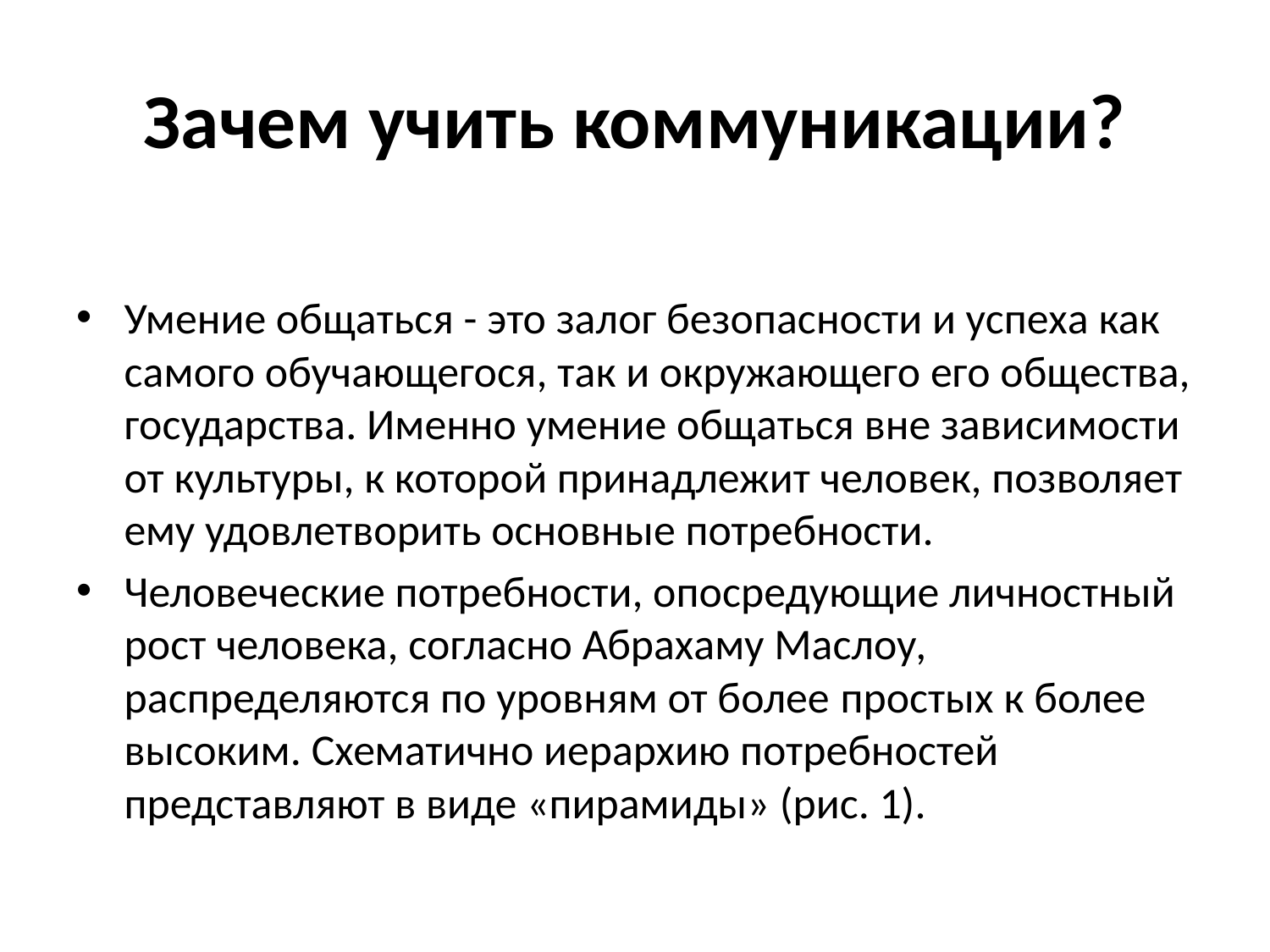

# Зачем учить коммуникации?

Умение общаться - это залог безопасности и успеха как самого обучающегося, так и окружающего его общества, государства. Именно умение общаться вне зависимости от культуры, к которой принадлежит человек, позволяет ему удовлетворить основные потребности.
Человеческие потребности, опосредующие личностный рост человека, согласно Абрахаму Маслоу, распределяются по уровням от более простых к более высоким. Схематично иерархию потребностей представляют в виде «пирамиды» (рис. 1).